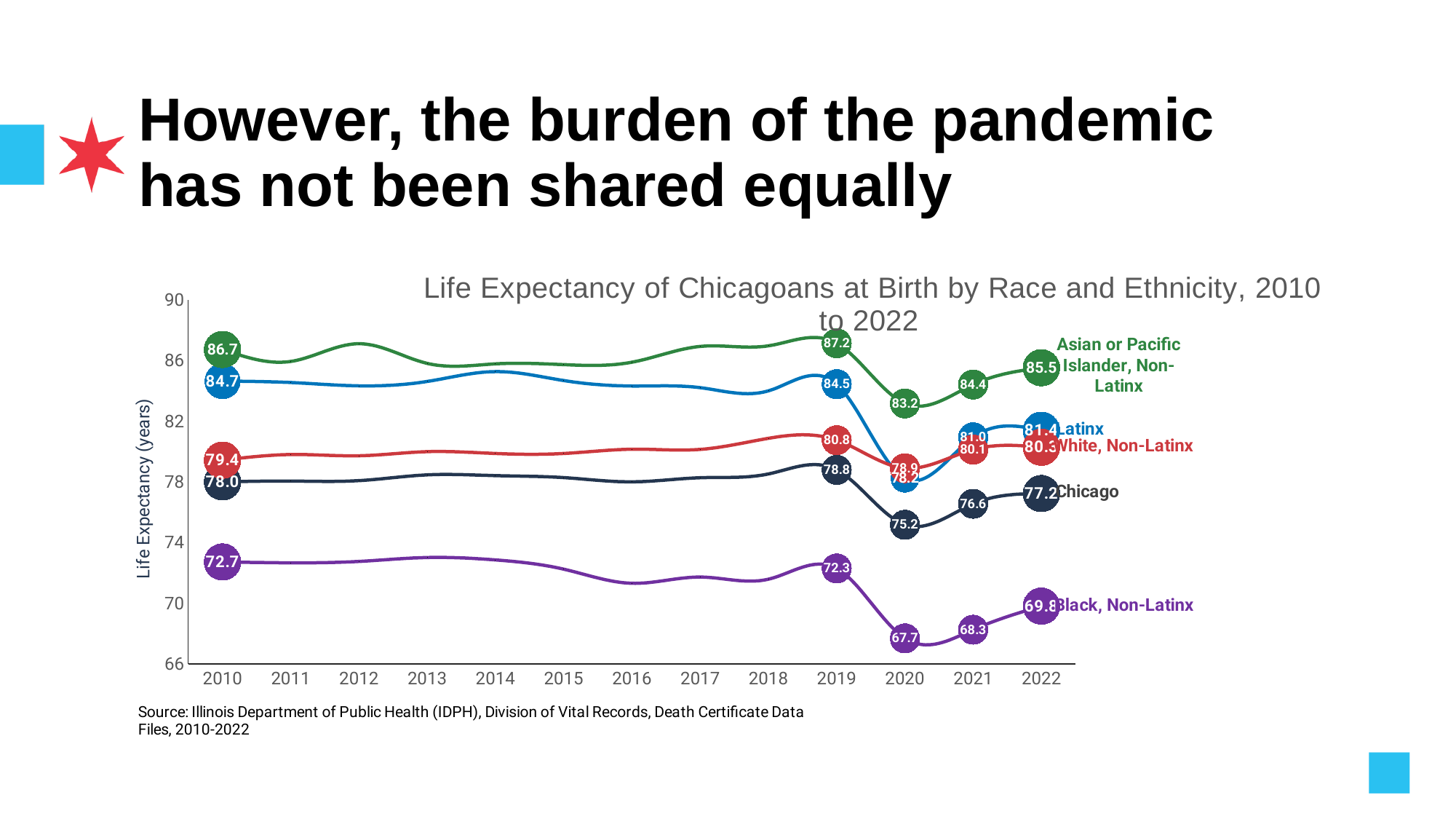

# However, the burden of the pandemic has not been shared equally

### Chart: Life Expectancy of Chicagoans at Birth by Race and Ethnicity, 2010 to 2022

| Category |  |  |  |  |  |  |  |  |  |  |
|---|---|---|---|---|---|---|---|---|---|---|
| 2010 | 78.01 | 84.65 | 86.74 | 79.44 | 72.73 | None | None | None | None | None |
| 2011 | 78.06 | 84.56 | 85.95 | 79.81 | 72.67 | None | None | None | None | None |
| 2012 | 78.09 | 84.34 | 87.12 | 79.73 | 72.76 | None | None | None | None | None |
| 2013 | 78.47 | 84.63 | 85.82 | 80.0 | 73.02 | None | None | None | None | None |
| 2014 | 78.42 | 85.28 | 85.79 | 79.88 | 72.86 | None | None | None | None | None |
| 2015 | 78.29 | 84.69 | 85.74 | 79.88 | 72.25 | None | None | None | None | None |
| 2016 | 78.01 | 84.33 | 85.9 | 80.16 | 71.32 | None | None | None | None | None |
| 2017 | 78.28 | 84.22 | 86.94 | 80.15 | 71.73 | None | None | None | None | None |
| 2018 | 78.53 | 84.01 | 86.98 | 80.88 | 71.59 | None | None | None | None | None |
| 2019 | 78.8 | 84.45 | 87.15 | 80.76 | 72.3 | None | None | None | None | None |
| 2020 | 75.18 | 78.24 | 83.18 | 78.91 | 67.69 | None | None | None | None | None |
| 2021 | 76.56 | 80.95 | 84.43 | 80.14 | 68.26 | None | None | None | None | None |
| 2022 | 77.23930887 | 81.40917026 | 85.5356970892434 | 80.29365649 | 69.81555068 | 77.23930887 | 81.40917026 | 88.16865787 | 80.29365649 | 69.81555068 |